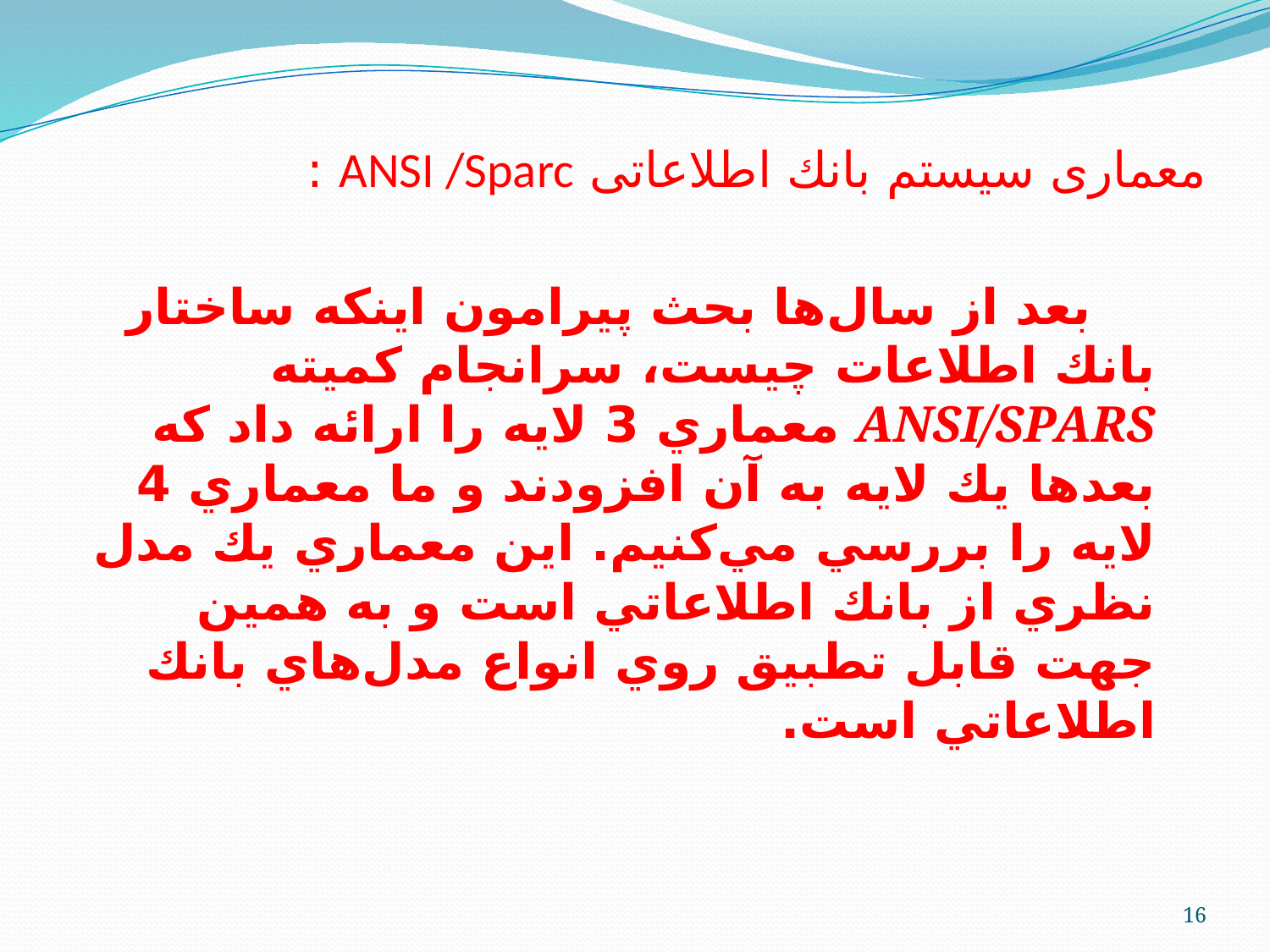

# معماری سيستم بانك اطلاعاتی ANSI /Sparc :
      بعد از سال‌ها بحث پيرامون اينكه ساختار بانك اطلاعات چيست، سرانجام كميته ANSI/SPARS معماري 3 لايه را ارائه داد كه بعدها يك لايه به آن افزودند و ما معماري 4 لايه را بررسي مي‌كنيم. اين معماري يك مدل نظري از بانك اطلاعاتي است و به همين جهت قابل تطبيق روي انواع مدل‌هاي بانك اطلاعاتي است.

16